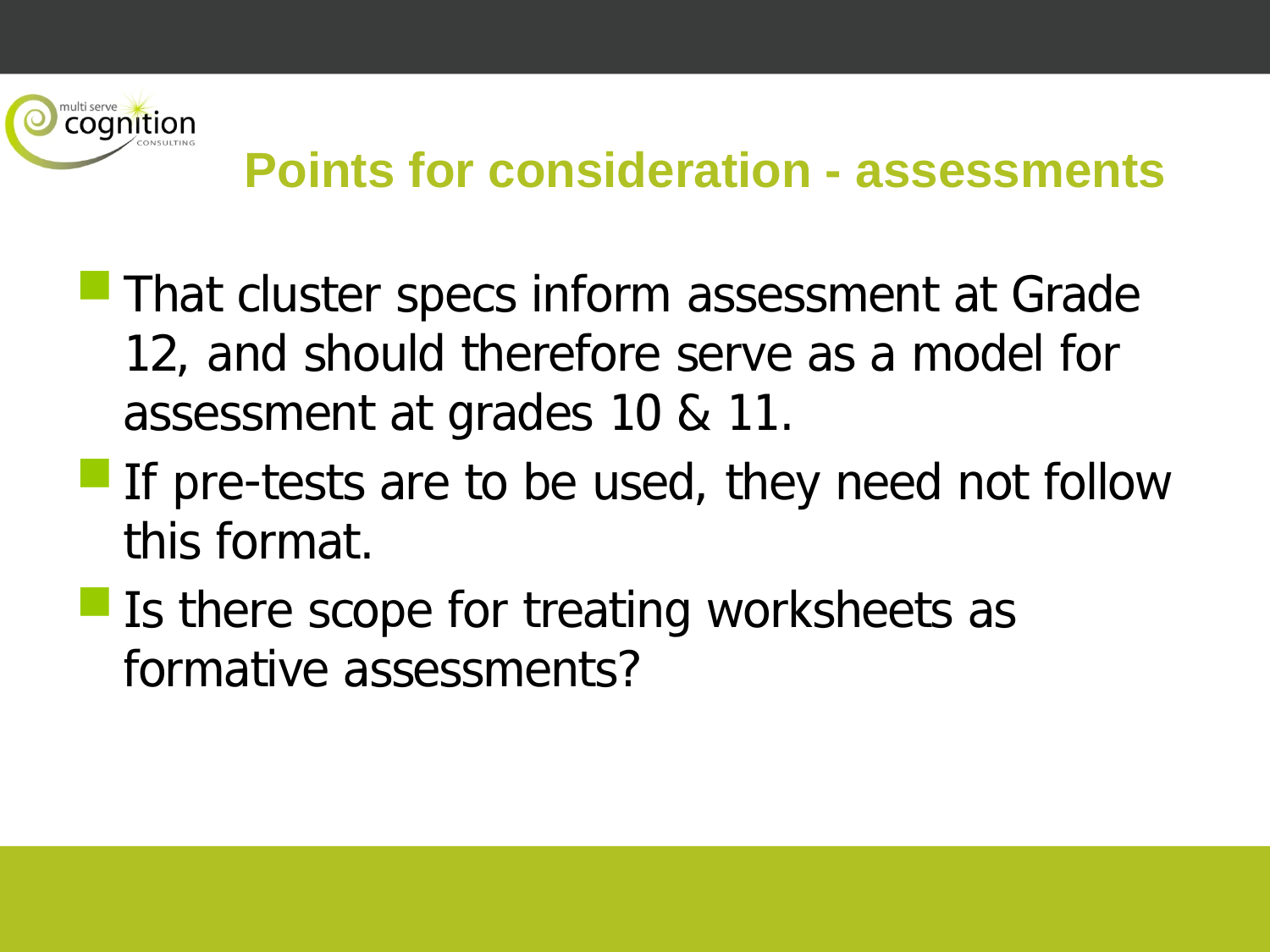

# Points for consideration - assessments
That cluster specs inform assessment at Grade 12, and should therefore serve as a model for assessment at grades 10 & 11.
If pre-tests are to be used, they need not follow this format.
Is there scope for treating worksheets as formative assessments?